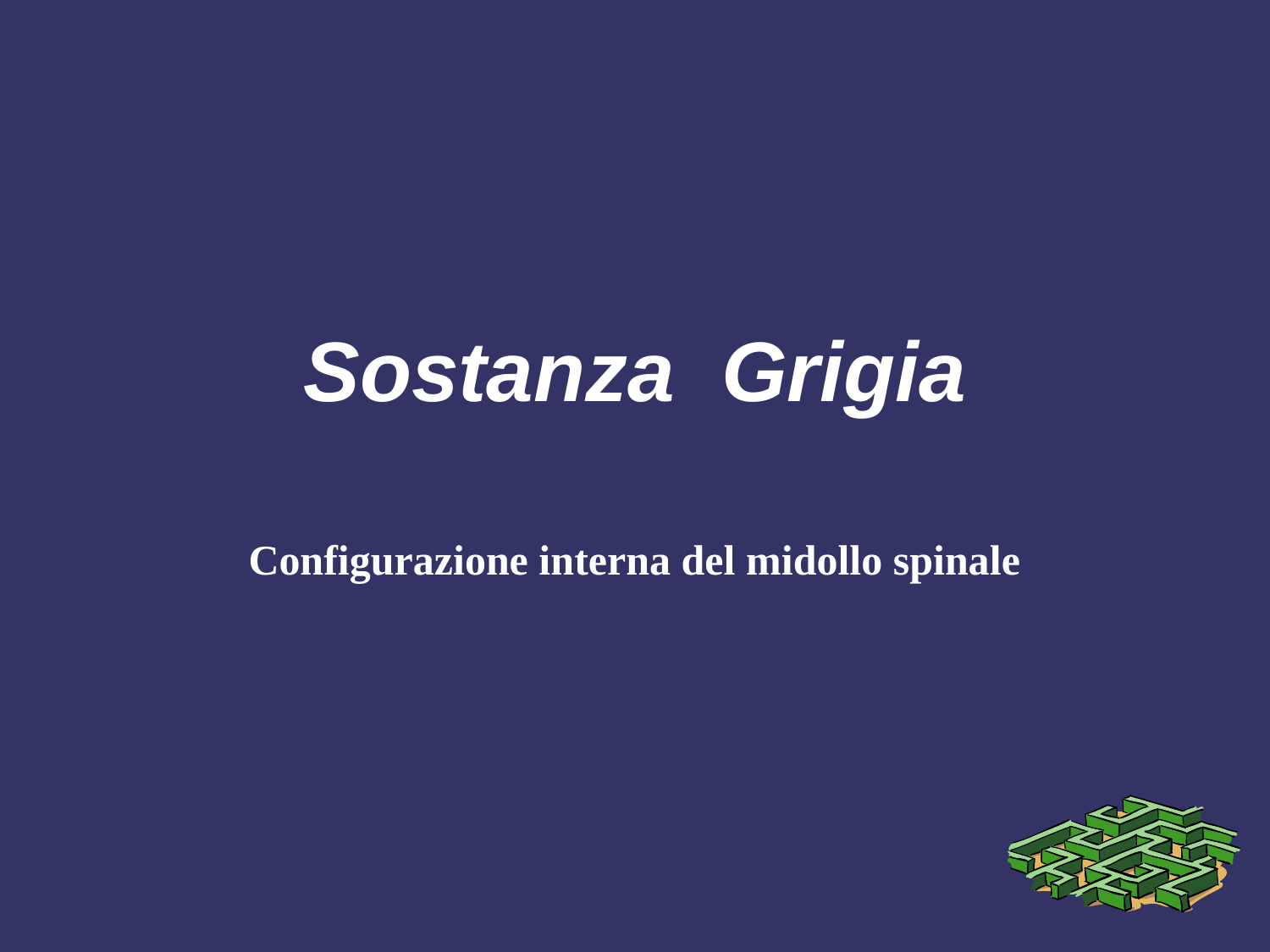

# Sostanza  Grigia
Configurazione interna del midollo spinale